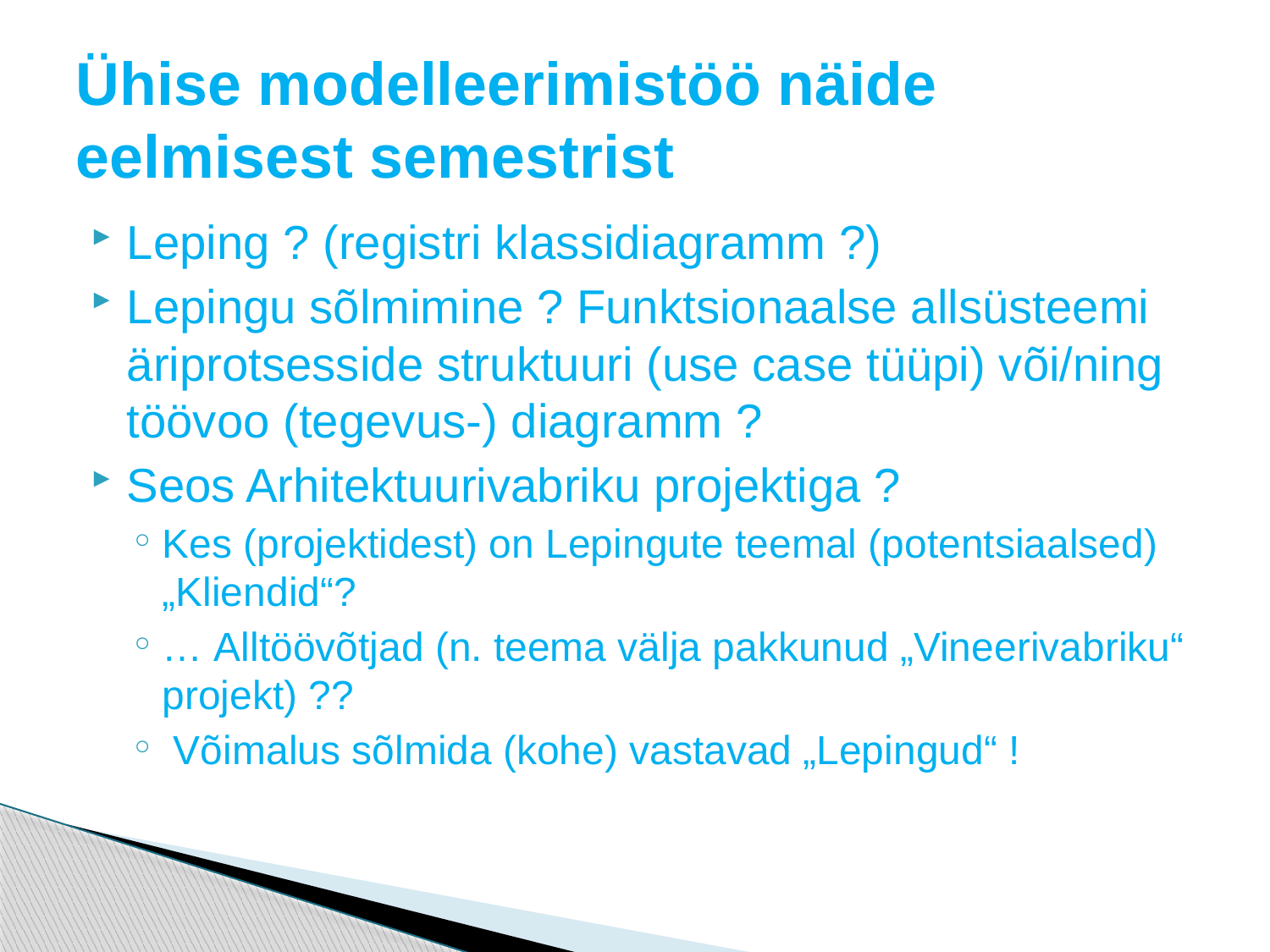

# Ühise modelleerimistöö näide eelmisest semestrist
Leping ? (registri klassidiagramm ?)
Lepingu sõlmimine ? Funktsionaalse allsüsteemi äriprotsesside struktuuri (use case tüüpi) või/ning töövoo (tegevus-) diagramm ?
Seos Arhitektuurivabriku projektiga ?
Kes (projektidest) on Lepingute teemal (potentsiaalsed) „Kliendid“?
… Alltöövõtjad (n. teema välja pakkunud „Vineerivabriku“ projekt) ??
 Võimalus sõlmida (kohe) vastavad „Lepingud“ !